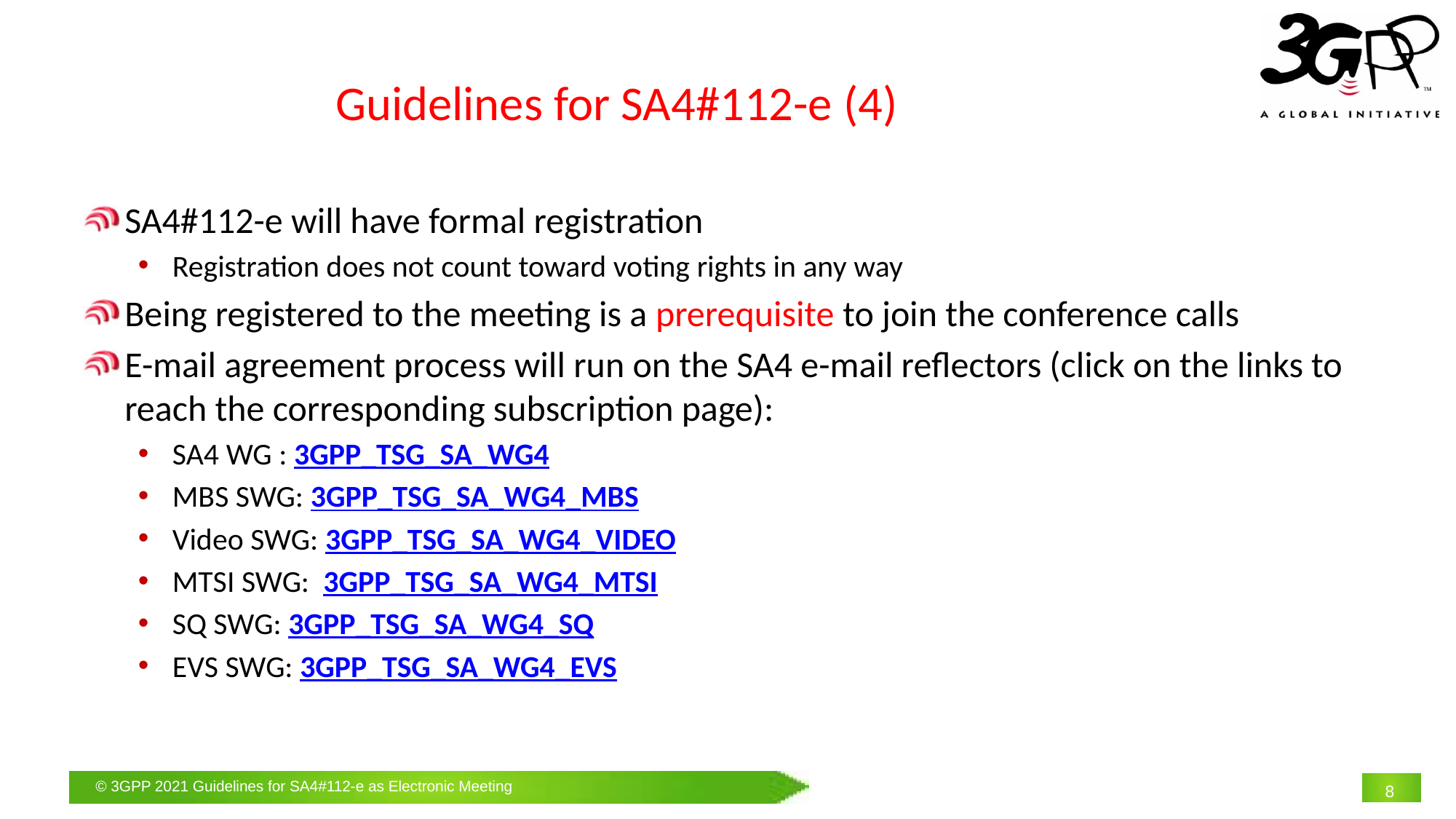

# Guidelines for SA4#112-e (4)
SA4#112-e will have formal registration
Registration does not count toward voting rights in any way
Being registered to the meeting is a prerequisite to join the conference calls
E-mail agreement process will run on the SA4 e-mail reflectors (click on the links to reach the corresponding subscription page):
SA4 WG : 3GPP_TSG_SA_WG4
MBS SWG: 3GPP_TSG_SA_WG4_MBS
Video SWG: 3GPP_TSG_SA_WG4_VIDEO
MTSI SWG:  3GPP_TSG_SA_WG4_MTSI
SQ SWG: 3GPP_TSG_SA_WG4_SQ
EVS SWG: 3GPP_TSG_SA_WG4_EVS
8